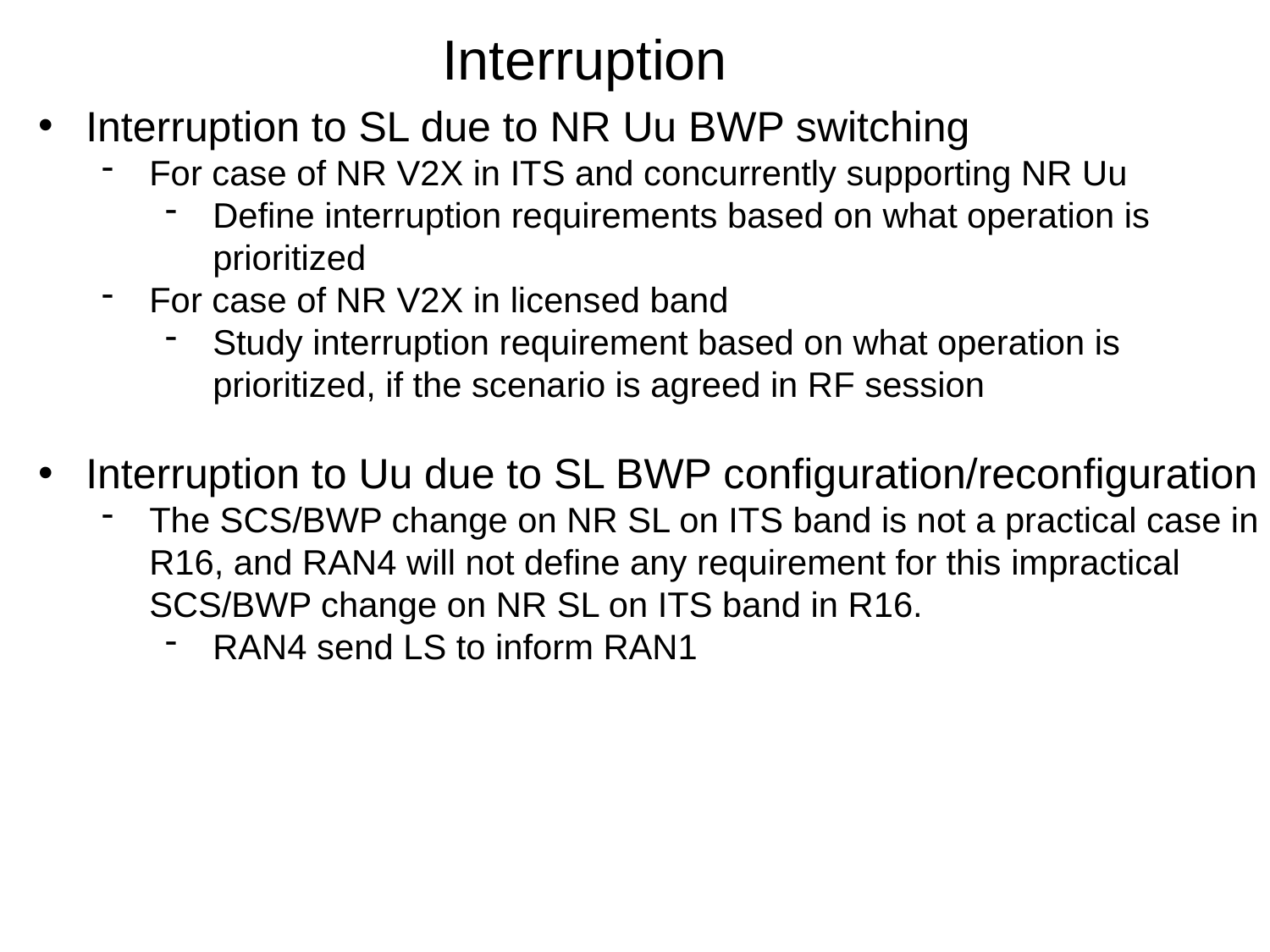

Interruption
Interruption to SL due to NR Uu BWP switching
For case of NR V2X in ITS and concurrently supporting NR Uu
Define interruption requirements based on what operation is prioritized
For case of NR V2X in licensed band
Study interruption requirement based on what operation is prioritized, if the scenario is agreed in RF session

Interruption to Uu due to SL BWP configuration/reconfiguration
The SCS/BWP change on NR SL on ITS band is not a practical case in R16, and RAN4 will not define any requirement for this impractical SCS/BWP change on NR SL on ITS band in R16.
RAN4 send LS to inform RAN1